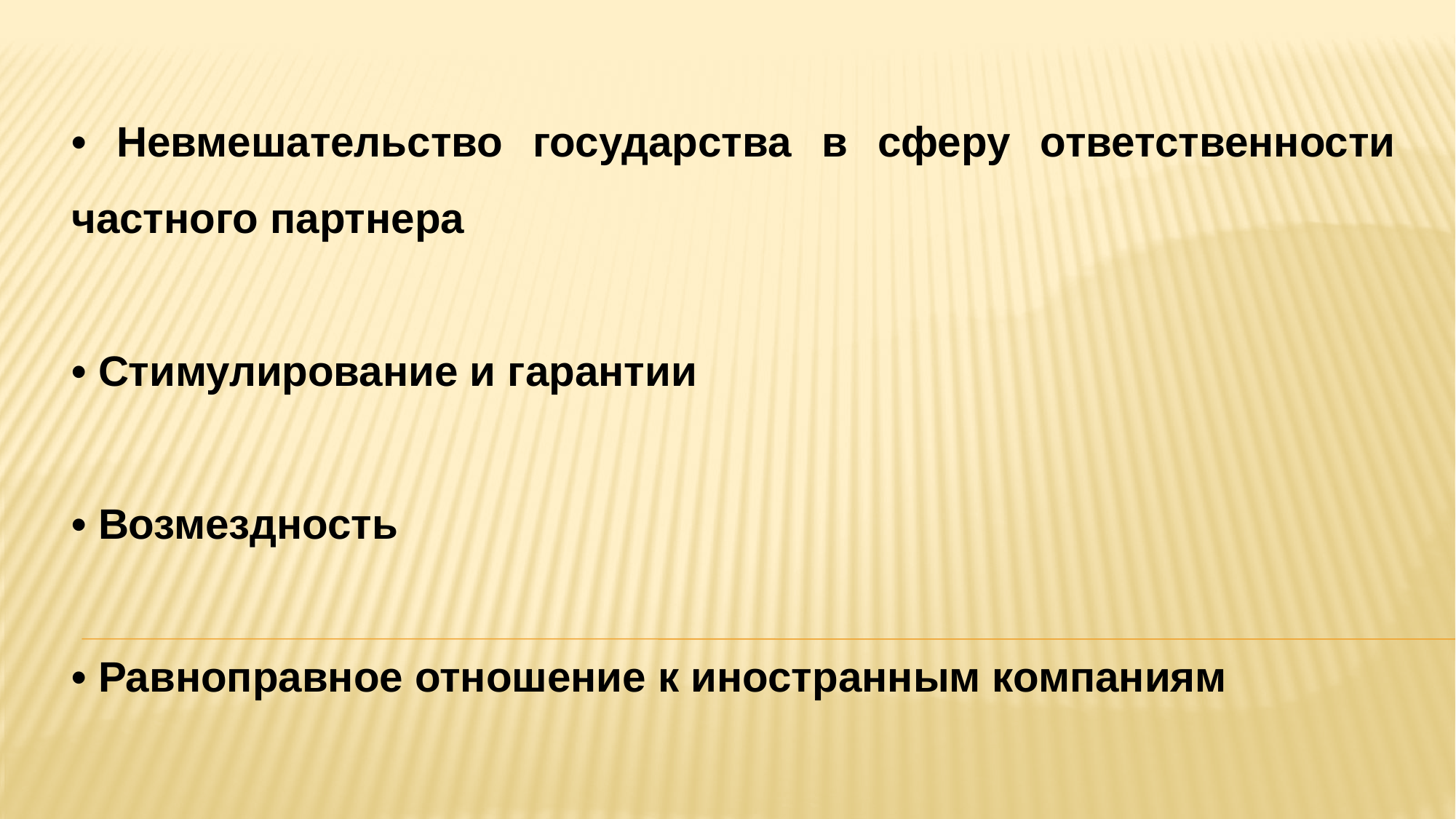

• Невмешательство государства в сферу ответственности частного партнера

• Стимулирование и гарантии

• Возмездность

• Равноправное отношение к иностранным компаниям